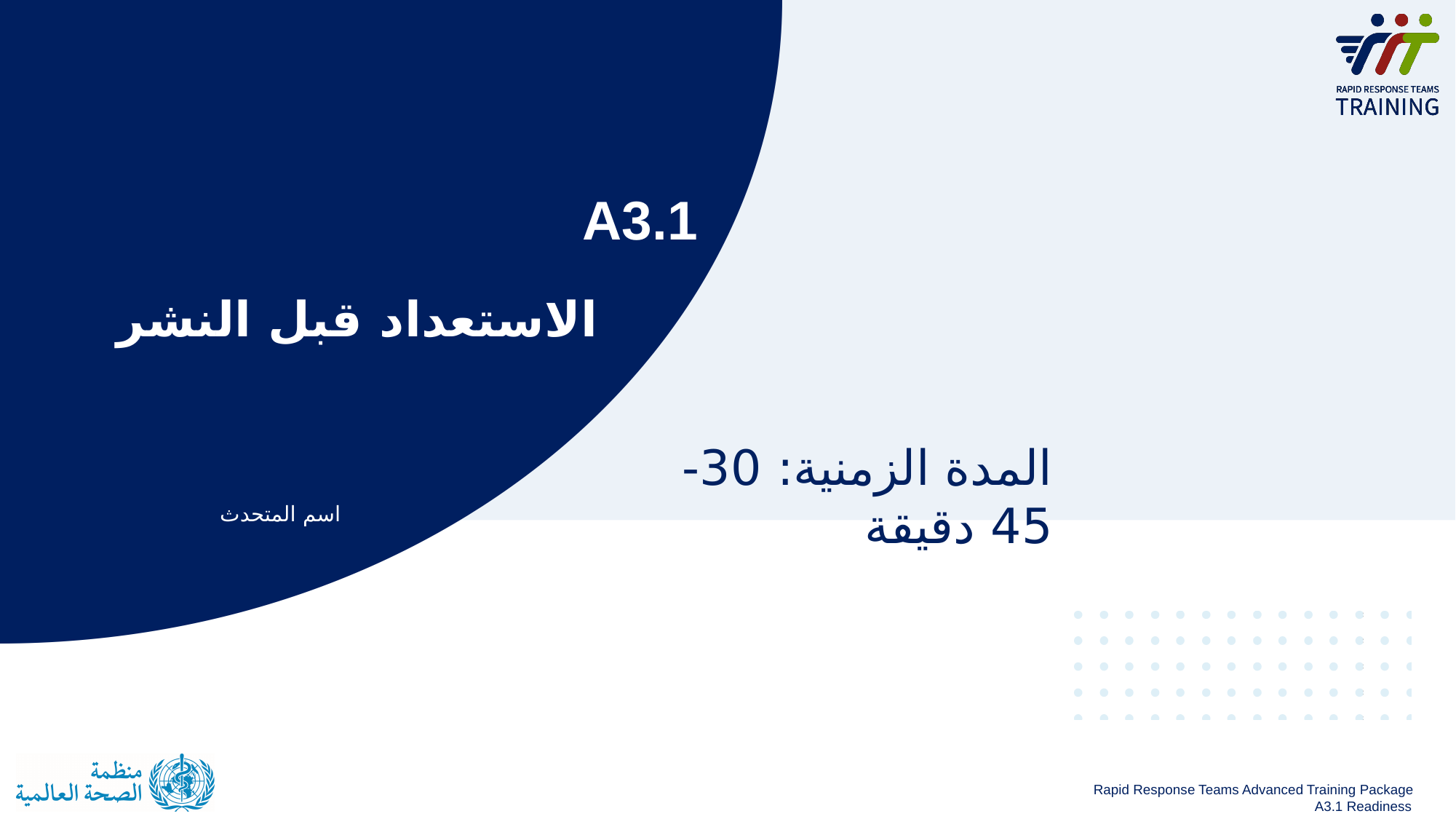

# الاستعداد قبل النشر
A3.1
المدة الزمنية: 30-45 دقيقة
اسم المتحدث
1